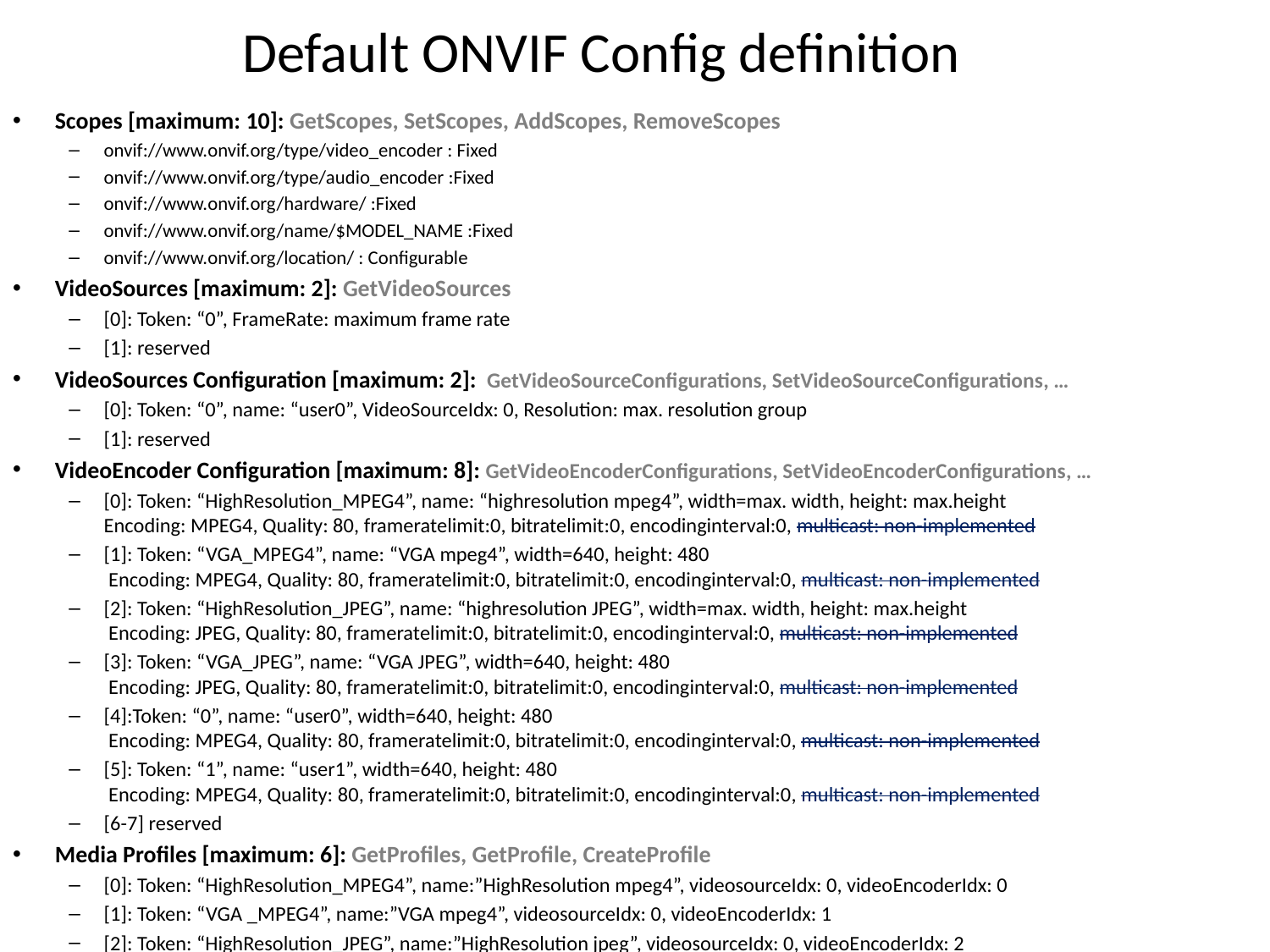

# Default ONVIF Config definition
Scopes [maximum: 10]: GetScopes, SetScopes, AddScopes, RemoveScopes
onvif://www.onvif.org/type/video_encoder : Fixed
onvif://www.onvif.org/type/audio_encoder :Fixed
onvif://www.onvif.org/hardware/ :Fixed
onvif://www.onvif.org/name/$MODEL_NAME :Fixed
onvif://www.onvif.org/location/ : Configurable
VideoSources [maximum: 2]: GetVideoSources
[0]: Token: “0”, FrameRate: maximum frame rate
[1]: reserved
VideoSources Configuration [maximum: 2]:  GetVideoSourceConfigurations, SetVideoSourceConfigurations, …
[0]: Token: “0”, name: “user0”, VideoSourceIdx: 0, Resolution: max. resolution group
[1]: reserved
VideoEncoder Configuration [maximum: 8]: GetVideoEncoderConfigurations, SetVideoEncoderConfigurations, …
[0]: Token: “HighResolution_MPEG4”, name: “highresolution mpeg4”, width=max. width, height: max.height
Encoding: MPEG4, Quality: 80, frameratelimit:0, bitratelimit:0, encodinginterval:0, multicast: non-implemented
[1]: Token: “VGA_MPEG4”, name: “VGA mpeg4”, width=640, height: 480
 Encoding: MPEG4, Quality: 80, frameratelimit:0, bitratelimit:0, encodinginterval:0, multicast: non-implemented
[2]: Token: “HighResolution_JPEG”, name: “highresolution JPEG”, width=max. width, height: max.height
 Encoding: JPEG, Quality: 80, frameratelimit:0, bitratelimit:0, encodinginterval:0, multicast: non-implemented
[3]: Token: “VGA_JPEG”, name: “VGA JPEG”, width=640, height: 480
 Encoding: JPEG, Quality: 80, frameratelimit:0, bitratelimit:0, encodinginterval:0, multicast: non-implemented
[4]:Token: “0”, name: “user0”, width=640, height: 480
 Encoding: MPEG4, Quality: 80, frameratelimit:0, bitratelimit:0, encodinginterval:0, multicast: non-implemented
[5]: Token: “1”, name: “user1”, width=640, height: 480
 Encoding: MPEG4, Quality: 80, frameratelimit:0, bitratelimit:0, encodinginterval:0, multicast: non-implemented
[6-7] reserved
Media Profiles [maximum: 6]: GetProfiles, GetProfile, CreateProfile
[0]: Token: “HighResolution_MPEG4”, name:”HighResolution mpeg4”, videosourceIdx: 0, videoEncoderIdx: 0
[1]: Token: “VGA _MPEG4”, name:”VGA mpeg4”, videosourceIdx: 0, videoEncoderIdx: 1
[2]: Token: “HighResolution_JPEG”, name:”HighResolution jpeg”, videosourceIdx: 0, videoEncoderIdx: 2
[3]: Token: “VGA _JPEG”, name:” VGA jpeg”, videosourceIdx: 0, videoEncoderIdx: 3